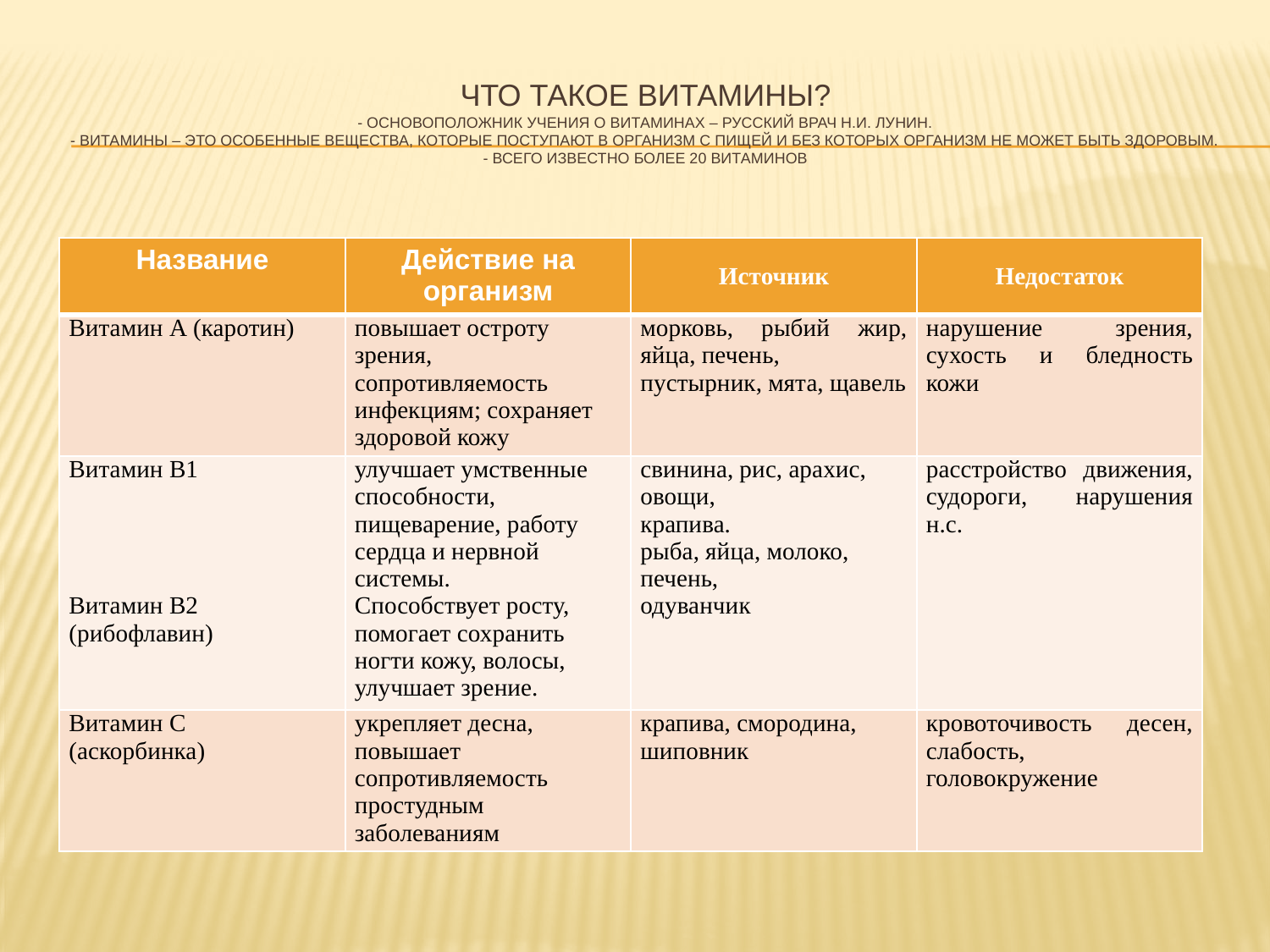

# Что такое витамины? - Основоположник учения о витаминах – русский врач Н.И. Лунин. - Витамины – это особенные вещества, которые поступают в организм с пищей и без которых организм не может быть здоровым. - Всего известно более 20 витаминов
| Название | Действие на организм | Источник | Недостаток |
| --- | --- | --- | --- |
| Витамин А (каротин) | повышает остроту зрения, сопротивляемость инфекциям; сохраняет здоровой кожу | морковь, рыбий жир, яйца, печень, пустырник, мята, щавель | нарушение зрения, сухость и бледность кожи |
| Витамин В1 Витамин В2 (рибофлавин) | улучшает умственные способности, пищеварение, работу сердца и нервной системы. Способствует росту, помогает сохранить ногти кожу, волосы, улучшает зрение. | свинина, рис, арахис, овощи, крапива. рыба, яйца, молоко, печень, одуванчик | расстройство движения, судороги, нарушения н.с. |
| Витамин С (аскорбинка) | укрепляет десна, повышает сопротивляемость простудным заболеваниям | крапива, смородина, шиповник | кровоточивость десен, слабость, головокружение |